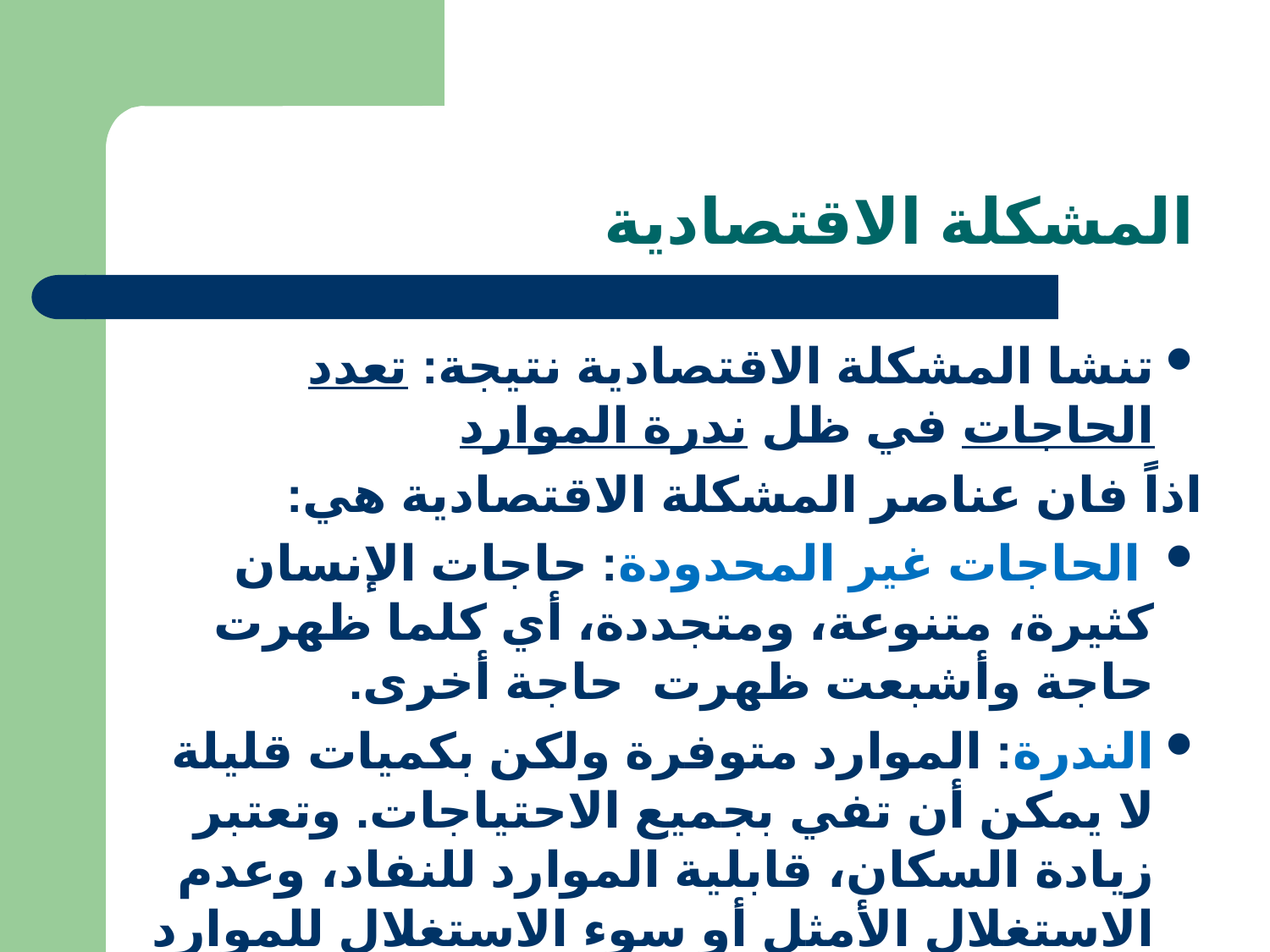

# المشكلة الاقتصادية
تنشا المشكلة الاقتصادية نتيجة: تعدد الحاجات في ظل ندرة الموارد
اذاً فان عناصر المشكلة الاقتصادية هي:
 الحاجات غير المحدودة: حاجات الإنسان كثيرة، متنوعة، ومتجددة، أي كلما ظهرت حاجة وأشبعت ظهرت  حاجة أخرى.
الندرة: الموارد متوفرة ولكن بكميات قليلة لا يمكن أن تفي بجميع الاحتياجات. وتعتبر زيادة السكان، قابلية الموارد للنفاد، وعدم الاستغلال الأمثل أو سوء الاستغلال للموارد من أهم أسباب الندرة.